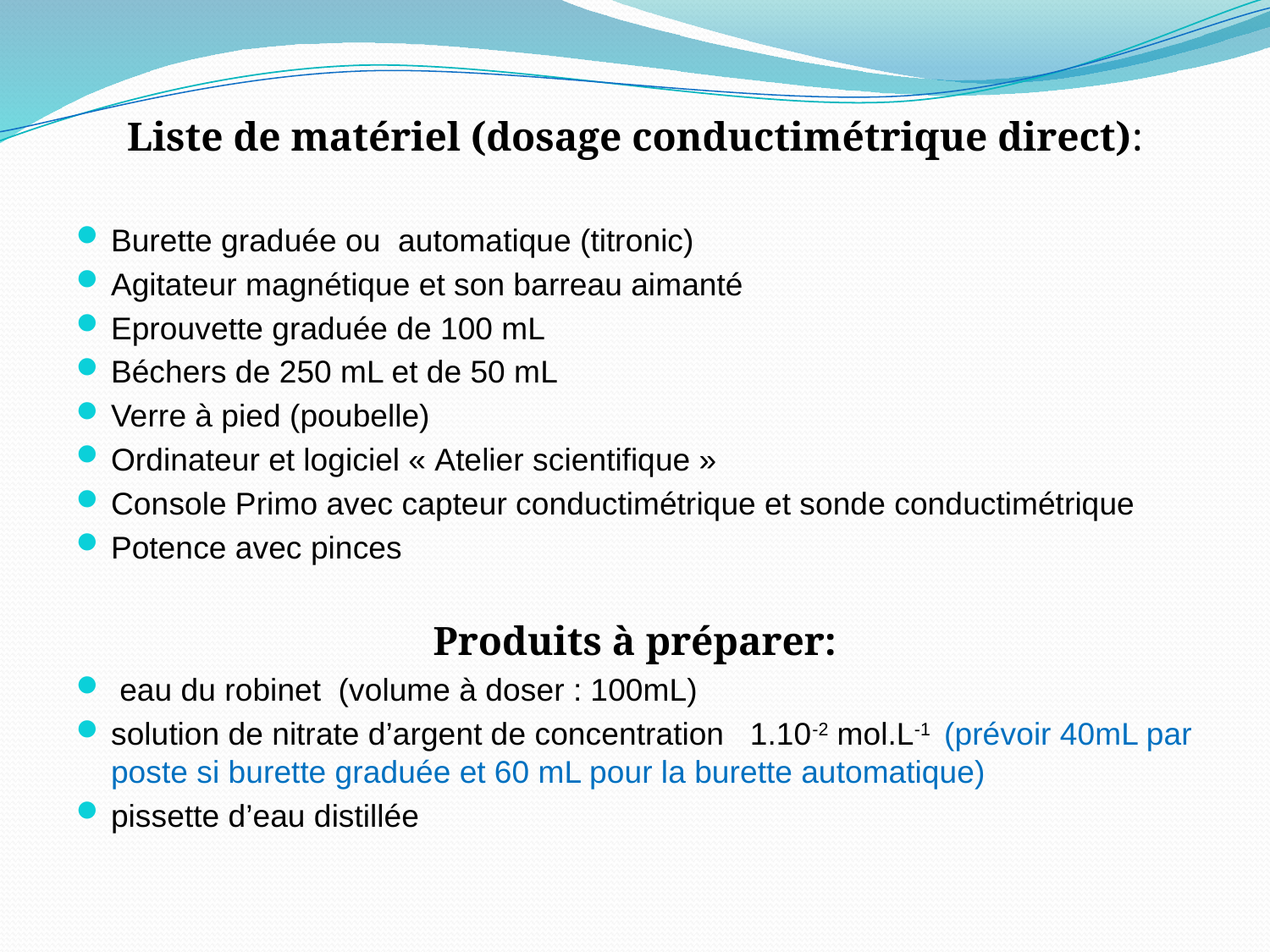

#
Liste de matériel (dosage conductimétrique direct):

Burette graduée ou  automatique (titronic)
Agitateur magnétique et son barreau aimanté
Eprouvette graduée de 100 mL
Béchers de 250 mL et de 50 mL
Verre à pied (poubelle)
Ordinateur et logiciel « Atelier scientifique »
Console Primo avec capteur conductimétrique et sonde conductimétrique
Potence avec pinces

Produits à préparer:
 eau du robinet  (volume à doser : 100mL)
solution de nitrate d’argent de concentration   1.10-2 mol.L-1  (prévoir 40mL par poste si burette graduée et 60 mL pour la burette automatique)
pissette d’eau distillée